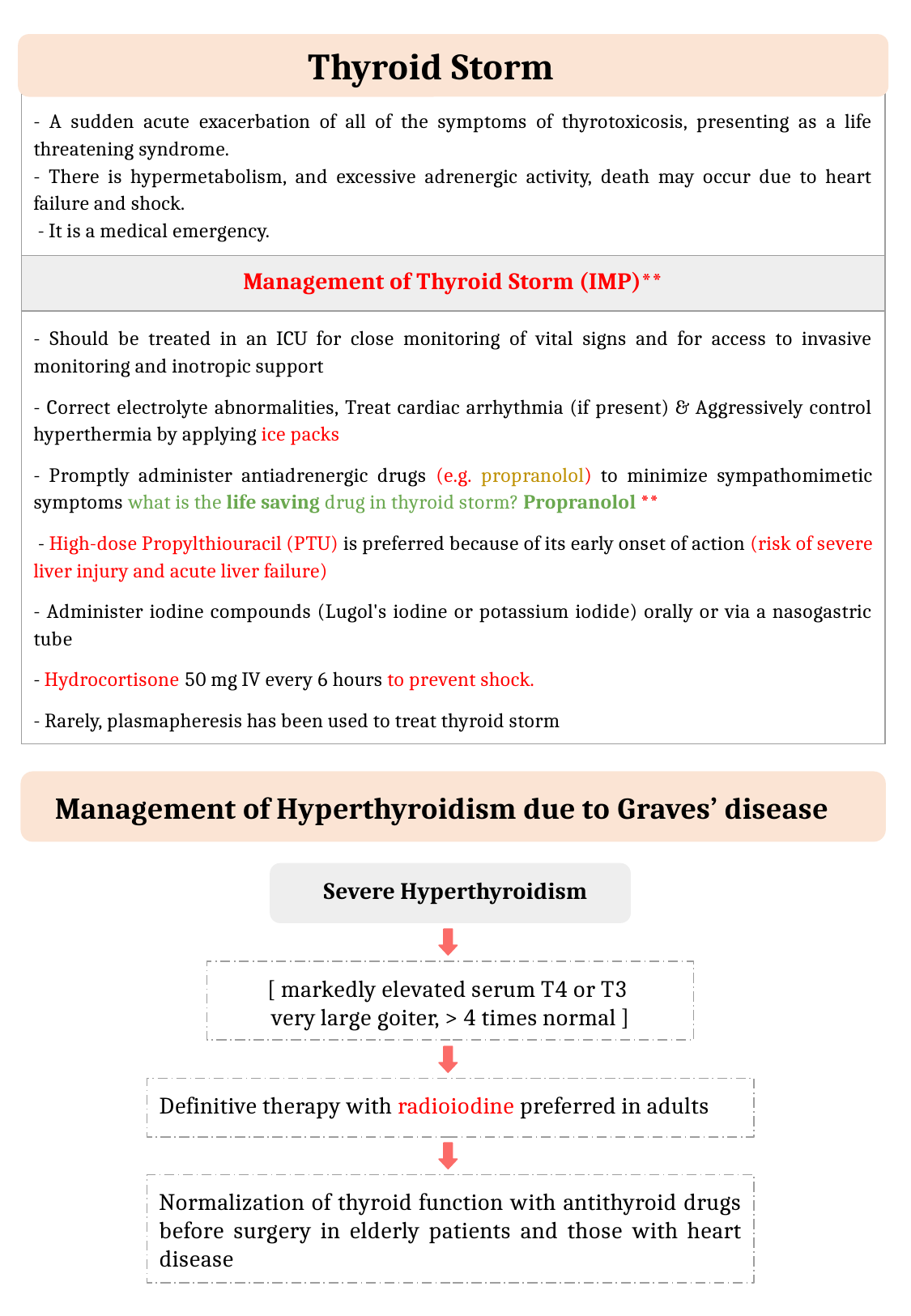

Thyroid Storm

| - A sudden acute exacerbation of all of the symptoms of thyrotoxicosis, presenting as a life threatening syndrome. - There is hypermetabolism, and excessive adrenergic activity, death may occur due to heart failure and shock. - It is a medical emergency. |  |
| --- | --- |
| Management of Thyroid Storm (IMP)\*\* |  |
| - Should be treated in an ICU for close monitoring of vital signs and for access to invasive monitoring and inotropic support - Correct electrolyte abnormalities, Treat cardiac arrhythmia (if present) & Aggressively control hyperthermia by applying ice packs - Promptly administer antiadrenergic drugs (e.g. propranolol) to minimize sympathomimetic symptoms what is the life saving drug in thyroid storm? Propranolol \*\* - High-dose Propylthiouracil (PTU) is preferred because of its early onset of action (risk of severe liver injury and acute liver failure) - Administer iodine compounds (Lugol's iodine or potassium iodide) orally or via a nasogastric tube - Hydrocortisone 50 mg IV every 6 hours to prevent shock. - Rarely, plasmapheresis has been used to treat thyroid storm |  |
|  |  |
|  |  |

Management of Hyperthyroidism due to Graves’ disease

Severe Hyperthyroidism

[ markedly elevated serum T4 or T3
very large goiter, > 4 times normal ]

Definitive therapy with radioiodine preferred in adults

Normalization of thyroid function with antithyroid drugs before surgery in elderly patients and those with heart disease